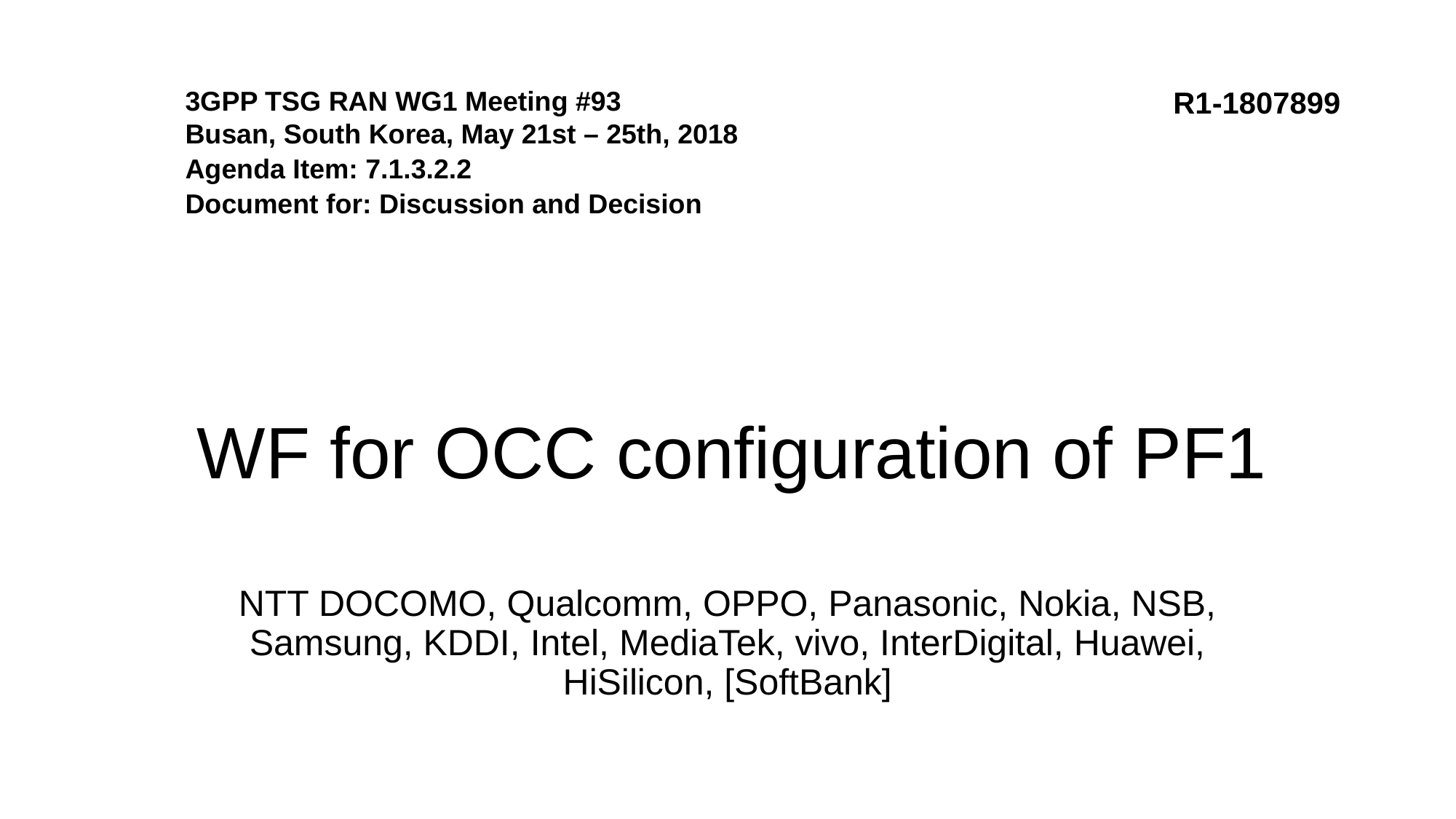

3GPP TSG RAN WG1 Meeting #93
Busan, South Korea, May 21st – 25th, 2018
Agenda Item: 7.1.3.2.2
Document for: Discussion and Decision
R1-1807899
# WF for OCC configuration of PF1
NTT DOCOMO, Qualcomm, OPPO, Panasonic, Nokia, NSB, Samsung, KDDI, Intel, MediaTek, vivo, InterDigital, Huawei, HiSilicon, [SoftBank]